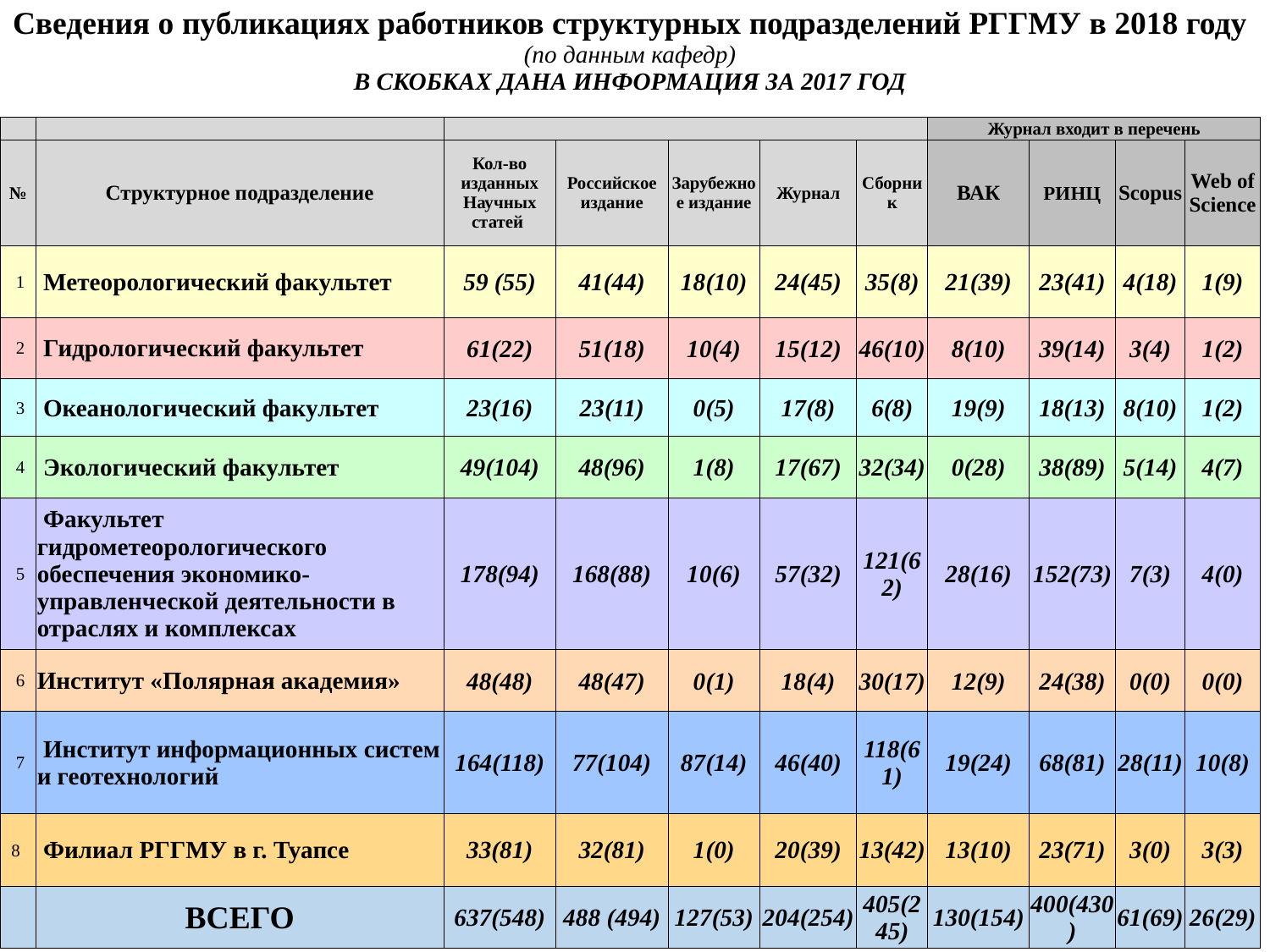

| Сведения о публикациях работников структурных подразделений РГГМУ в 2018 году (по данным кафедр) В СКОБКАХ ДАНА ИНФОРМАЦИЯ ЗА 2017 ГОД |  |  |  |  |  |  |  |  |  |  |  |  |  |  |  |
| --- | --- | --- | --- | --- | --- | --- | --- | --- | --- | --- | --- | --- | --- | --- | --- |
|  |  |  |  |  |  |  |  |  |  |  |  |  |  |  |  |
|  |  |  |  |  |  |  |  |  |  | Журнал входит в перечень |  |  |  |  |  |
| № | Структурное подразделение | Кол-во изданных Научных статей | Российское издание |  | Зарубежное издание |  | Журнал |  | Сборник | ВАК | РИНЦ |  | Scopus |  | Web of Science |
| 1 | Метеорологический факультет | 59 (55) | 41(44) |  | 18(10) |  | 24(45) |  | 35(8) | 21(39) | 23(41) |  | 4(18) |  | 1(9) |
| 2 | Гидрологический факультет | 61(22) | 51(18) |  | 10(4) |  | 15(12) |  | 46(10) | 8(10) | 39(14) |  | 3(4) |  | 1(2) |
| 3 | Океанологический факультет | 23(16) | 23(11) |  | 0(5) |  | 17(8) |  | 6(8) | 19(9) | 18(13) |  | 8(10) |  | 1(2) |
| 4 | Экологический факультет | 49(104) | 48(96) |  | 1(8) |  | 17(67) |  | 32(34) | 0(28) | 38(89) |  | 5(14) |  | 4(7) |
| 5 | Факультет гидрометеорологического обеспечения экономико-управленческой деятельности в отраслях и комплексах | 178(94) | 168(88) |  | 10(6) |  | 57(32) |  | 121(62) | 28(16) | 152(73) |  | 7(3) |  | 4(0) |
| 6 | Институт «Полярная академия» | 48(48) | 48(47) |  | 0(1) |  | 18(4) |  | 30(17) | 12(9) | 24(38) |  | 0(0) |  | 0(0) |
| 7 | Институт информационных систем и геотехнологий | 164(118) | 77(104) |  | 87(14) |  | 46(40) |  | 118(61) | 19(24) | 68(81) |  | 28(11) |  | 10(8) |
| 8 | Филиал РГГМУ в г. Туапсе | 33(81) | 32(81) |  | 1(0) |  | 20(39) |  | 13(42) | 13(10) | 23(71) |  | 3(0) |  | 3(3) |
|  | ВСЕГО | 637(548) | 488 (494) |  | 127(53) |  | 204(254) |  | 405(245) | 130(154) | 400(430) |  | 61(69) |  | 26(29) |